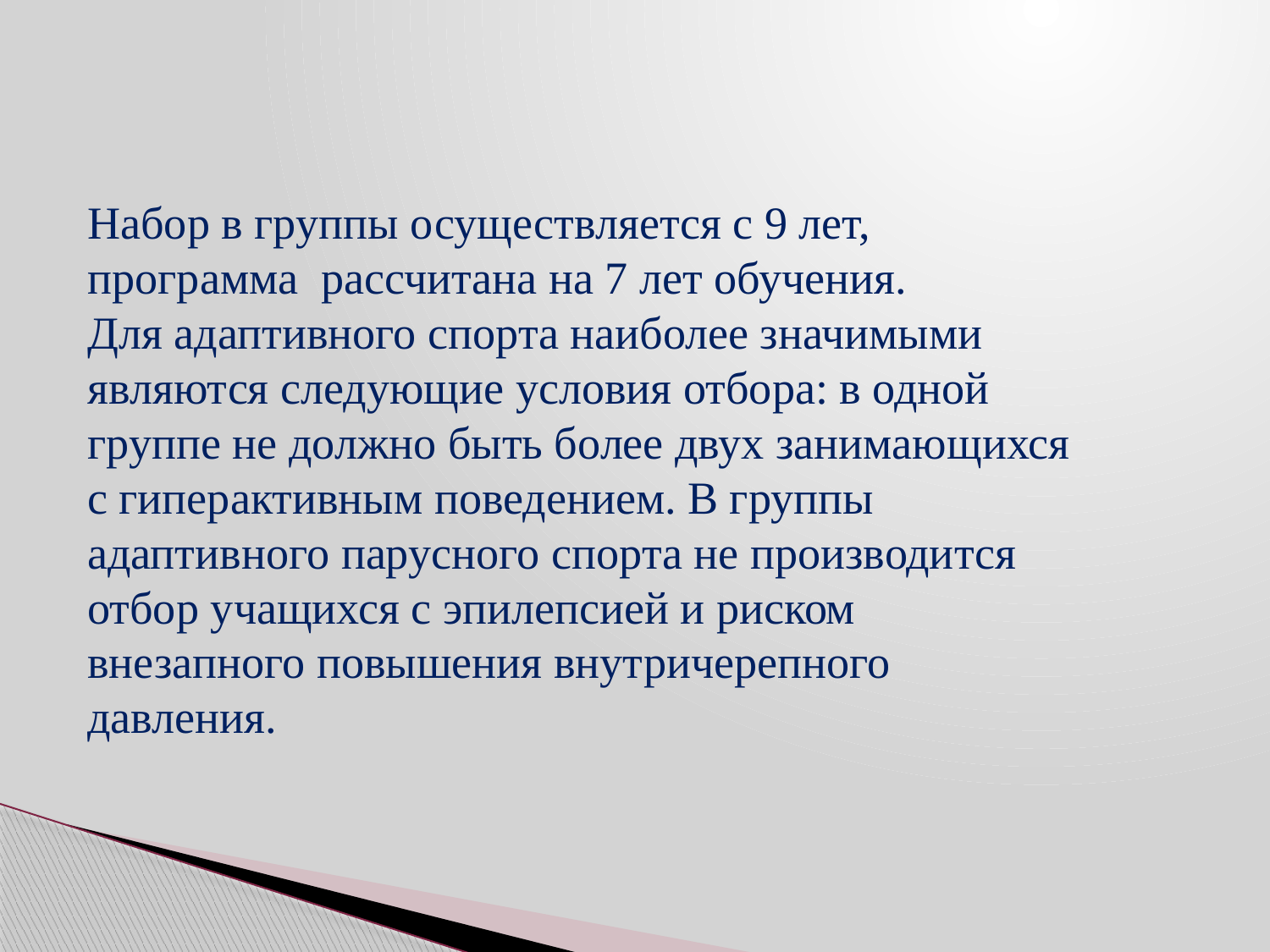

# Набор в группы осуществляется с 9 лет, программа  рассчитана на 7 лет обучения. Для адаптивного спорта наиболее значимыми являются следующие условия отбора: в одной группе не должно быть более двух занимающихся с гиперактивным поведением. В группы адаптивного парусного спорта не производится отбор учащихся с эпилепсией и риском внезапного повышения внутричерепного давления.